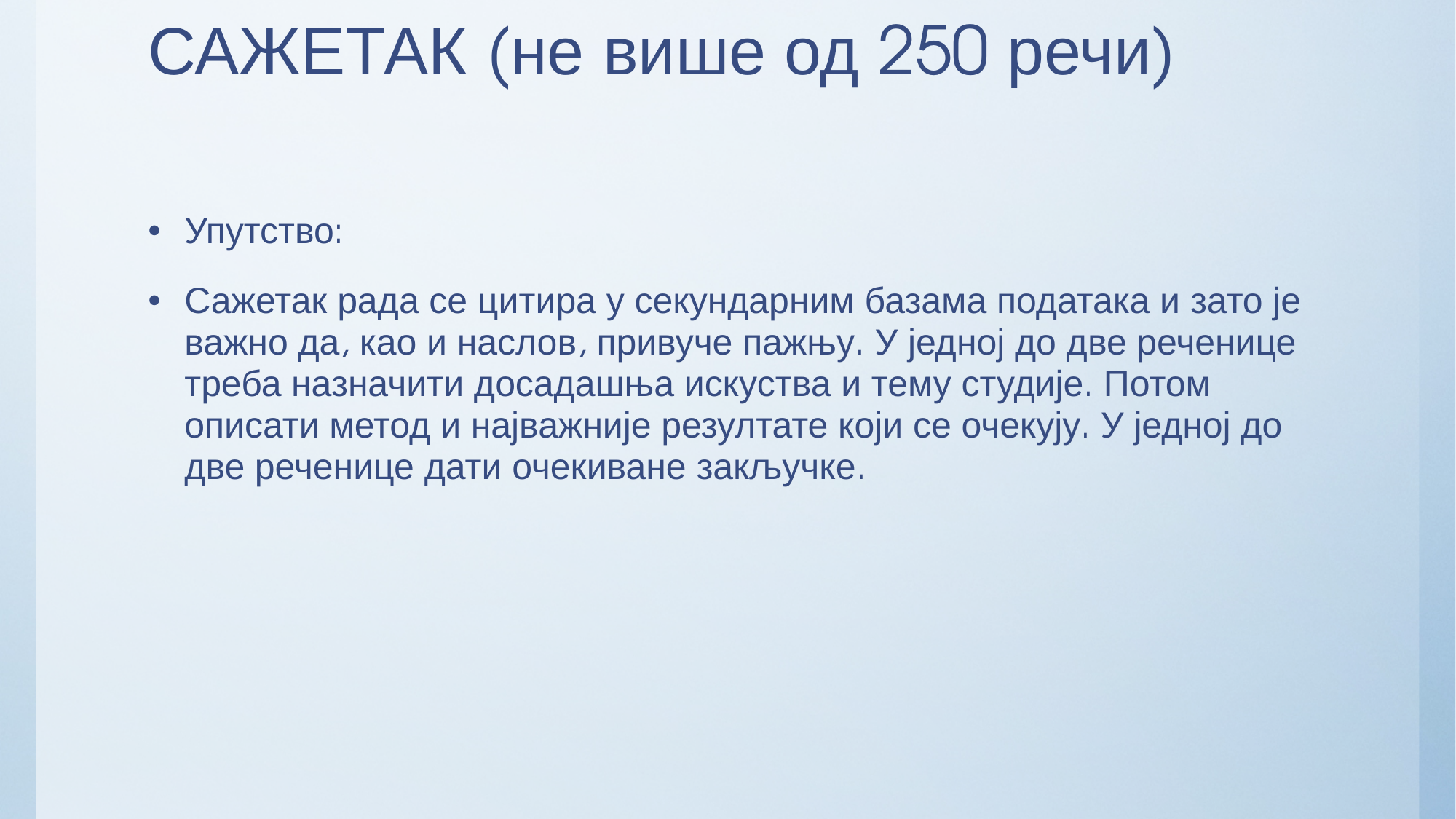

# САЖЕТАК (не више од 250 речи)
Упутство:
Сажетак рада се цитира у секундарним базама података и зато је важно да, као и наслов, привуче пажњу. У једној до две реченице треба назначити досадашња искуства и тему студије. Потом описати метод и најважније резултате који се очекују. У једној до две реченице дати очекиване закључке.